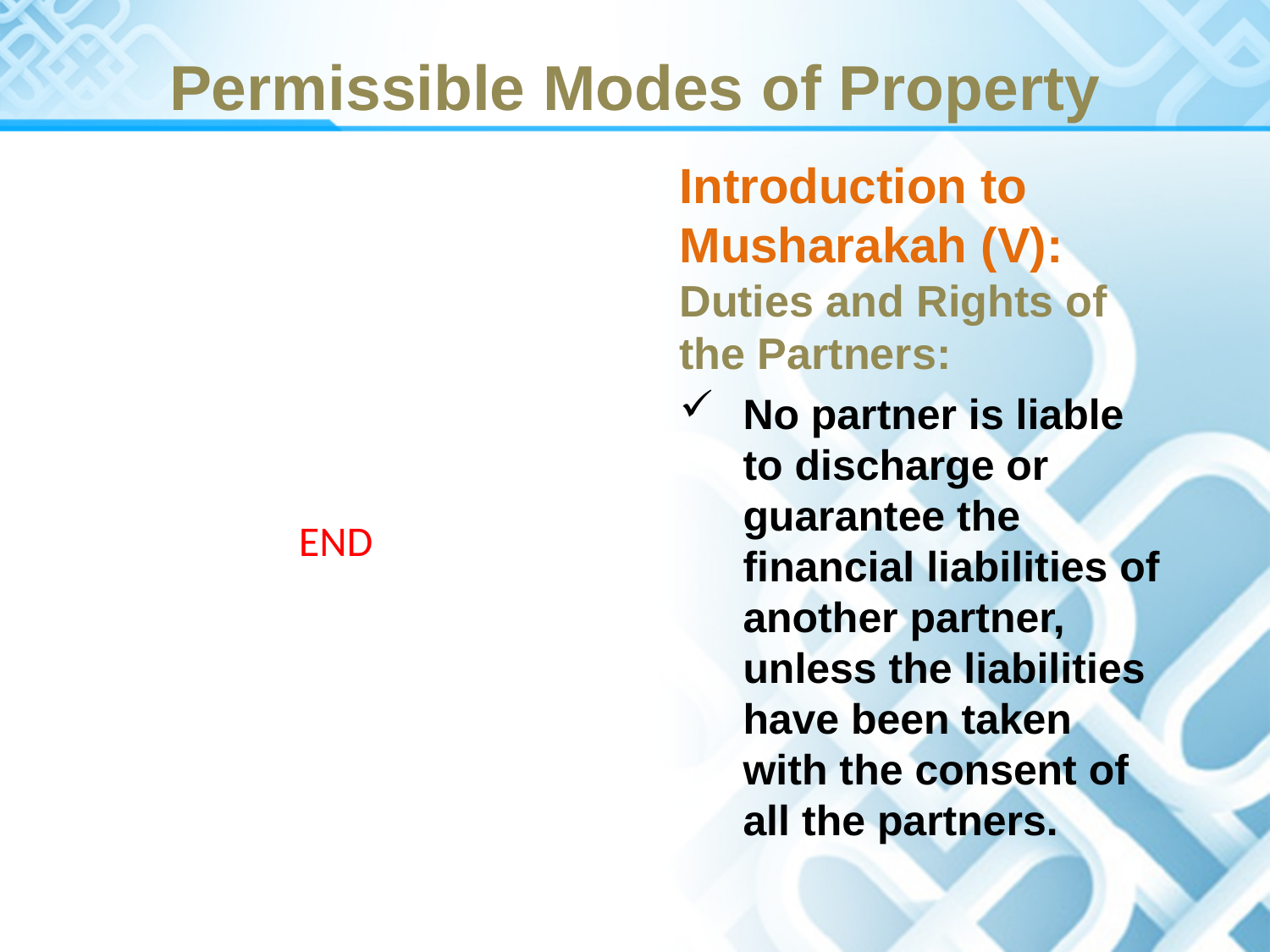

Permissible Modes of Property
Introduction to Musharakah (V): Duties and Rights of the Partners:
No partner is liable to discharge or guarantee the financial liabilities of another partner, unless the liabilities have been taken with the consent of all the partners.
END